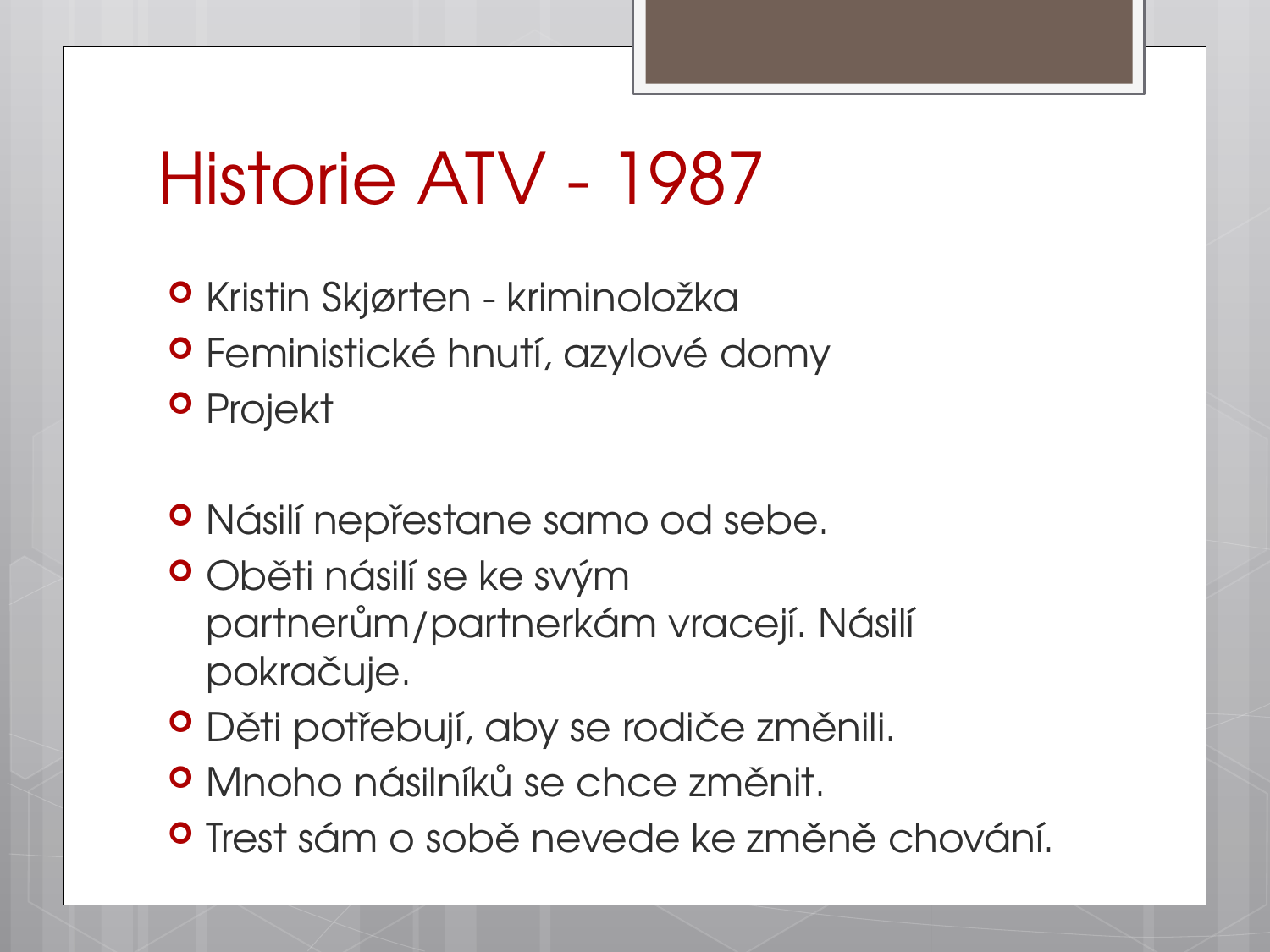

# Historie ATV - 1987
Kristin Skjørten - kriminoložka
Feministické hnutí, azylové domy
Projekt

Násilí nepřestane samo od sebe.
Oběti násilí se ke svým partnerům/partnerkám vracejí. Násilí pokračuje.
Děti potřebují, aby se rodiče změnili.
Mnoho násilníků se chce změnit.
Trest sám o sobě nevede ke změně chování.